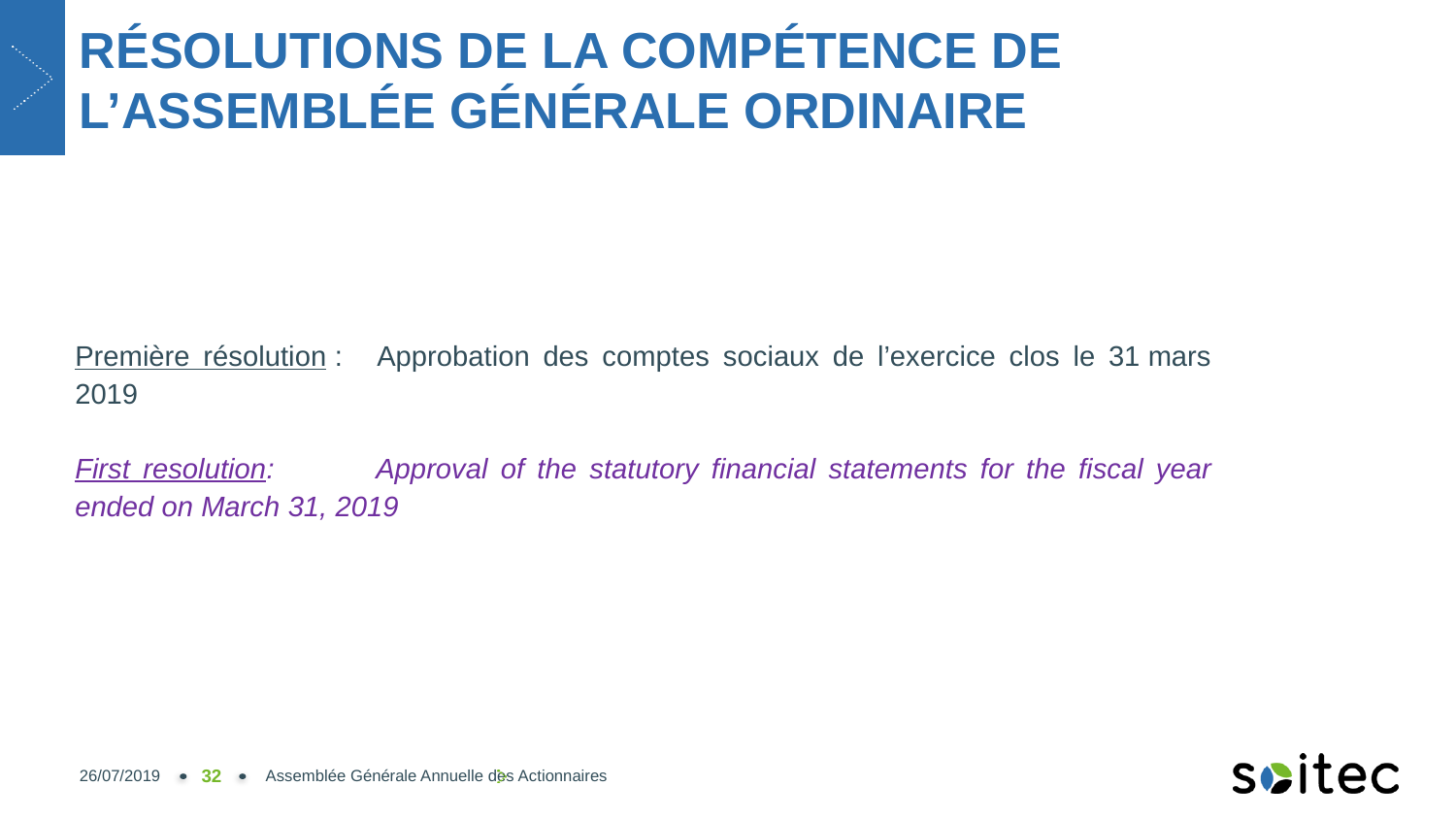

# RÉSOLUTIONS DE LA COMPÉTENCE DE L’ASSEMBLÉE GÉNÉRALE ORDINAIRE
Première résolution : 	Approbation des comptes sociaux de l’exercice clos le 31 mars 2019

First resolution: 	Approval of the statutory financial statements for the fiscal year ended on March 31, 2019

26/07/2019
32
Assemblée Générale Annuelle des Actionnaires